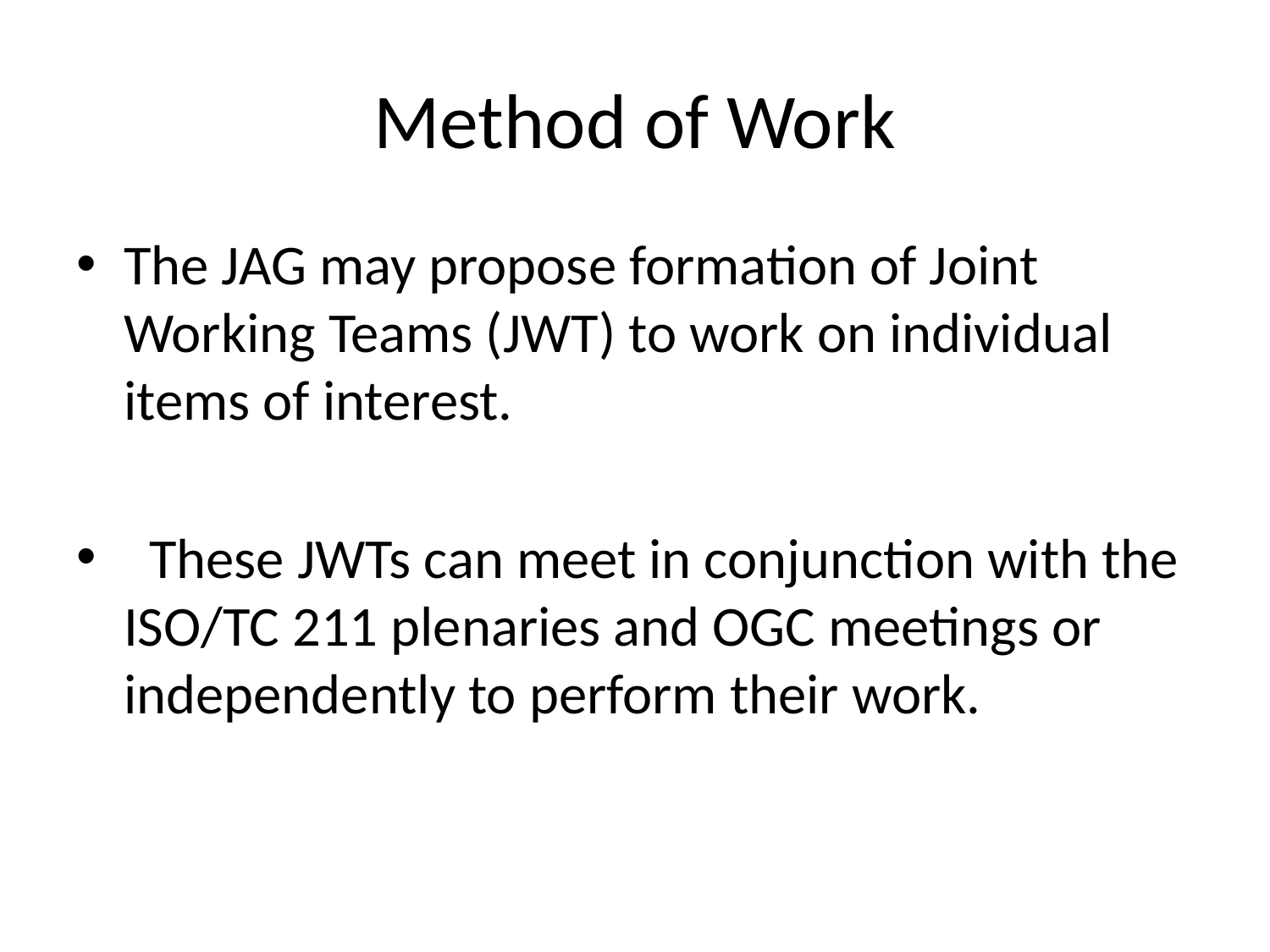

# Method of Work
The JAG may propose formation of Joint Working Teams (JWT) to work on individual items of interest.

  These JWTs can meet in conjunction with the ISO/TC 211 plenaries and OGC meetings or independently to perform their work.